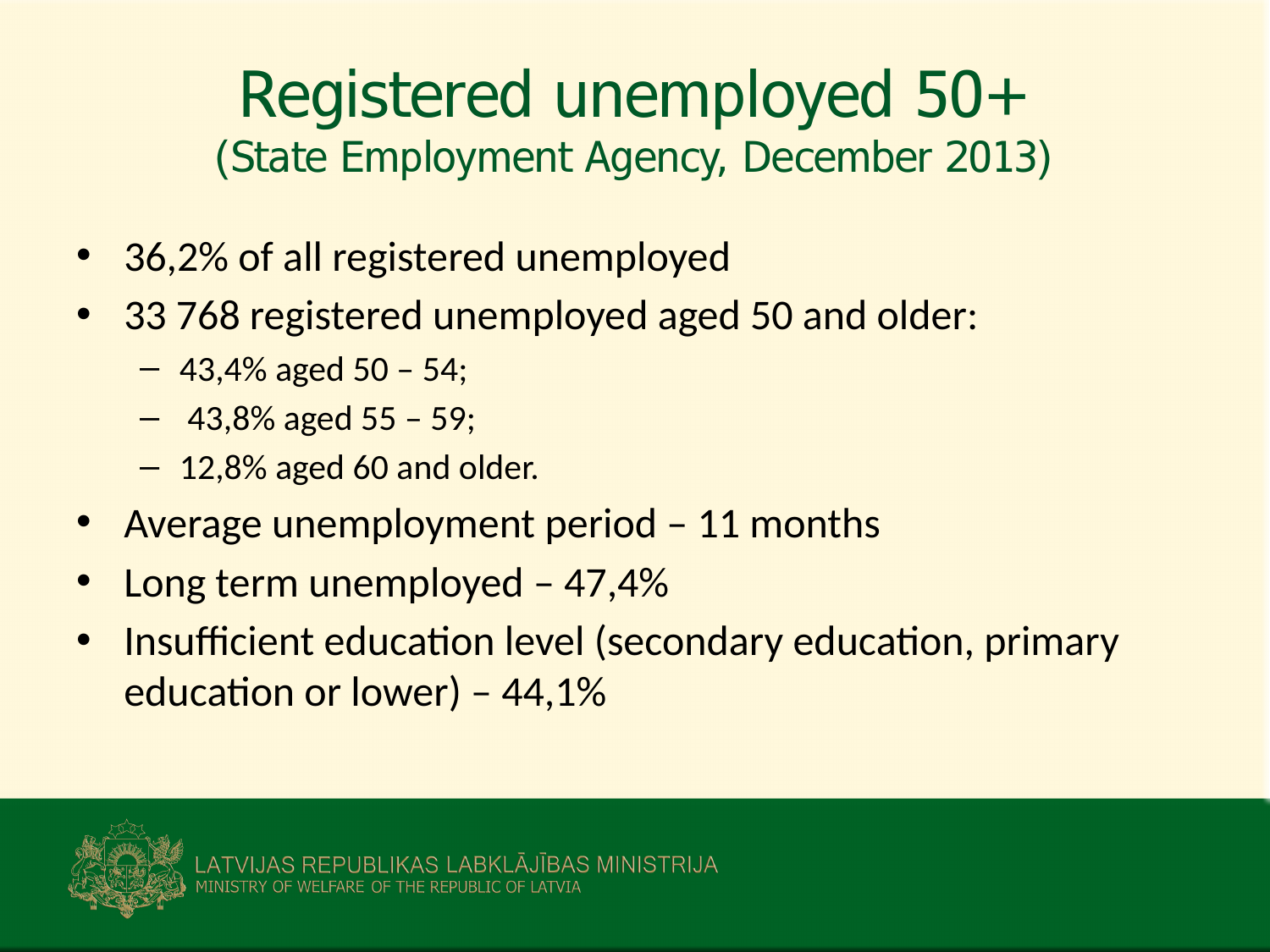

# Registered unemployed 50+ (State Employment Agency, December 2013)
36,2% of all registered unemployed
33 768 registered unemployed aged 50 and older:
43,4% aged 50 – 54;
 43,8% aged 55 – 59;
12,8% aged 60 and older.
Average unemployment period – 11 months
Long term unemployed – 47,4%
Insufficient education level (secondary education, primary education or lower) – 44,1%